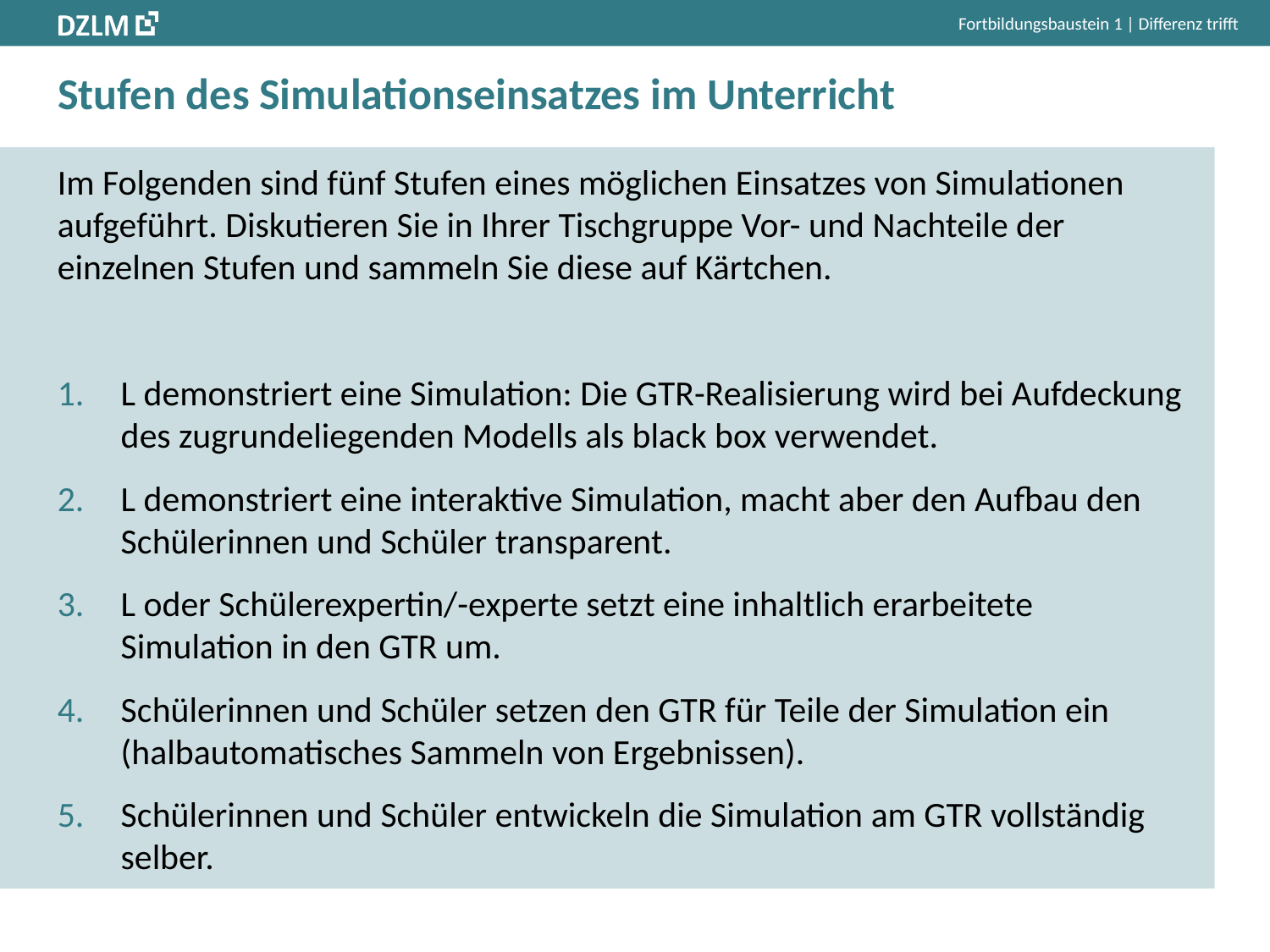

Fortbildungsbaustein 1 | Differenz trifft
# Stufen des Simulationseinsatzes im Unterricht

Im Folgenden sind fünf Stufen eines möglichen Einsatzes von Simulationen aufgeführt. Diskutieren Sie in Ihrer Tischgruppe Vor- und Nachteile der einzelnen Stufen und sammeln Sie diese auf Kärtchen.

L demonstriert eine Simulation: Die GTR-Realisierung wird bei Aufdeckung des zugrundeliegenden Modells als black box verwendet.
L demonstriert eine interaktive Simulation, macht aber den Aufbau den Schülerinnen und Schüler transparent.
L oder Schülerexpertin/-experte setzt eine inhaltlich erarbeitete Simulation in den GTR um.
Schülerinnen und Schüler setzen den GTR für Teile der Simulation ein (halbautomatisches Sammeln von Ergebnissen).
Schülerinnen und Schüler entwickeln die Simulation am GTR vollständig selber.